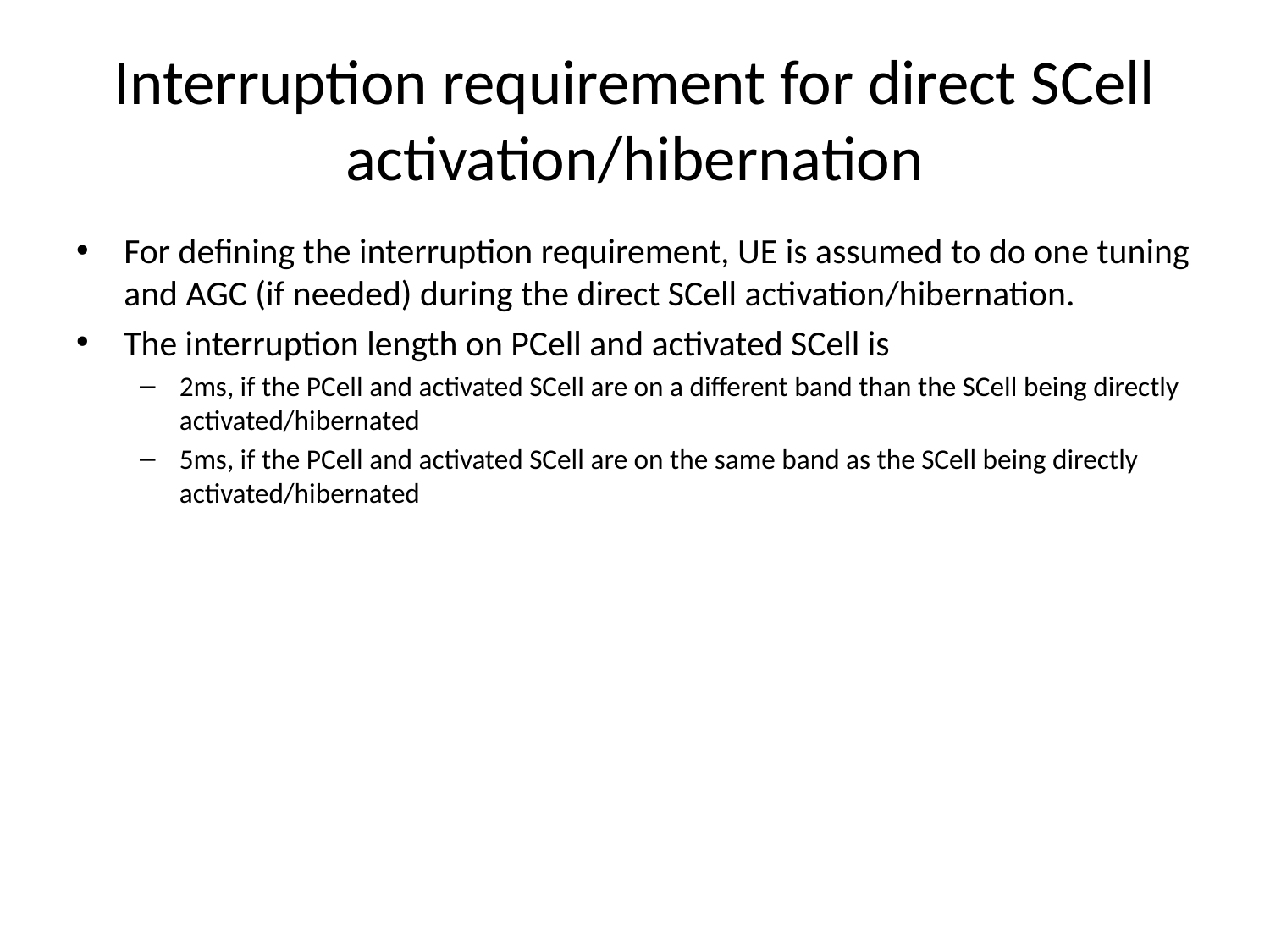

# Interruption requirement for direct SCell activation/hibernation
For defining the interruption requirement, UE is assumed to do one tuning and AGC (if needed) during the direct SCell activation/hibernation.
The interruption length on PCell and activated SCell is
2ms, if the PCell and activated SCell are on a different band than the SCell being directly activated/hibernated
5ms, if the PCell and activated SCell are on the same band as the SCell being directly activated/hibernated